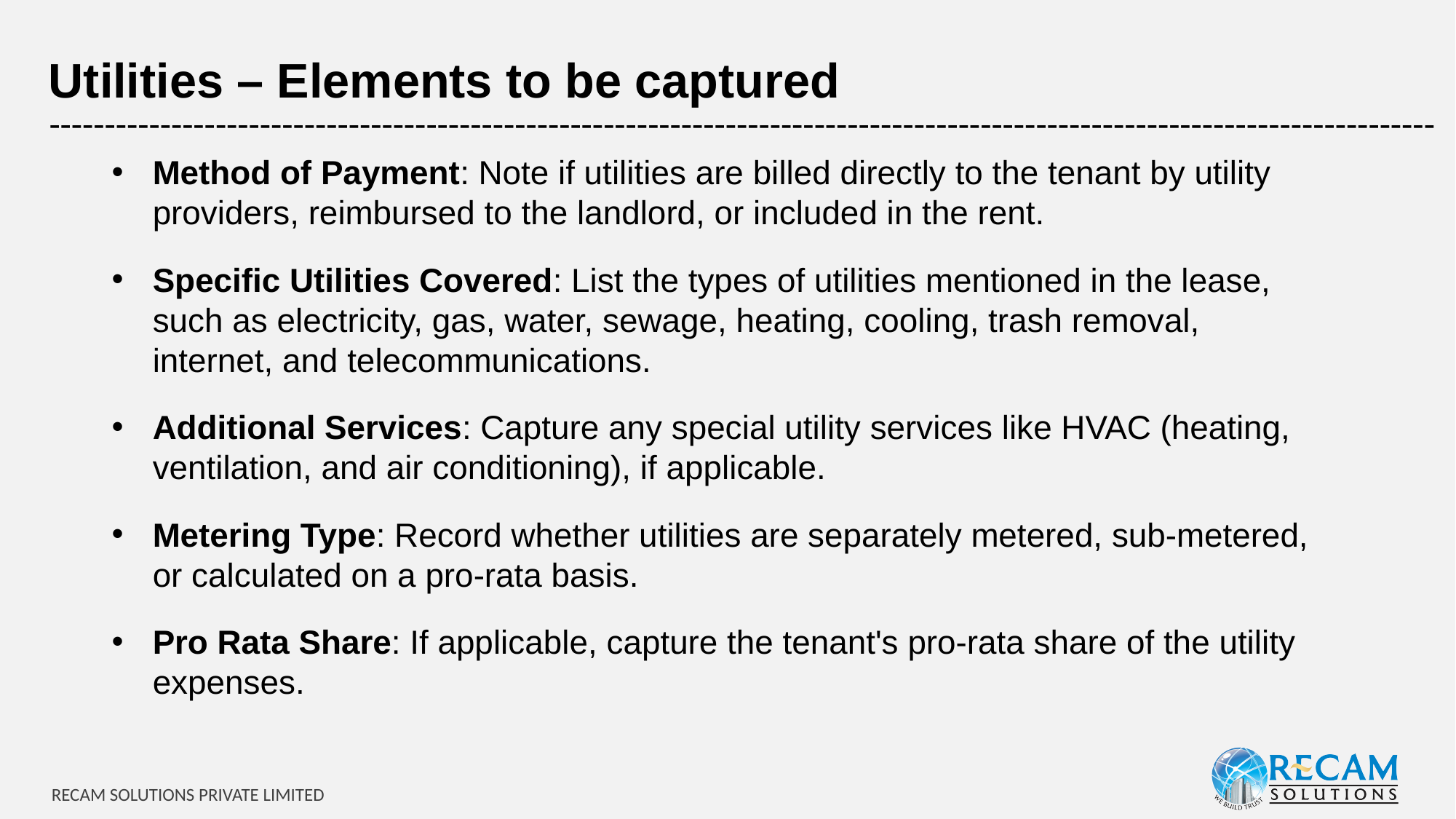

Utilities – Elements to be captured
-----------------------------------------------------------------------------------------------------------------------------
Method of Payment: Note if utilities are billed directly to the tenant by utility providers, reimbursed to the landlord, or included in the rent.
Specific Utilities Covered: List the types of utilities mentioned in the lease, such as electricity, gas, water, sewage, heating, cooling, trash removal, internet, and telecommunications.
Additional Services: Capture any special utility services like HVAC (heating, ventilation, and air conditioning), if applicable.
Metering Type: Record whether utilities are separately metered, sub-metered, or calculated on a pro-rata basis.
Pro Rata Share: If applicable, capture the tenant's pro-rata share of the utility expenses.
RECAM SOLUTIONS PRIVATE LIMITED